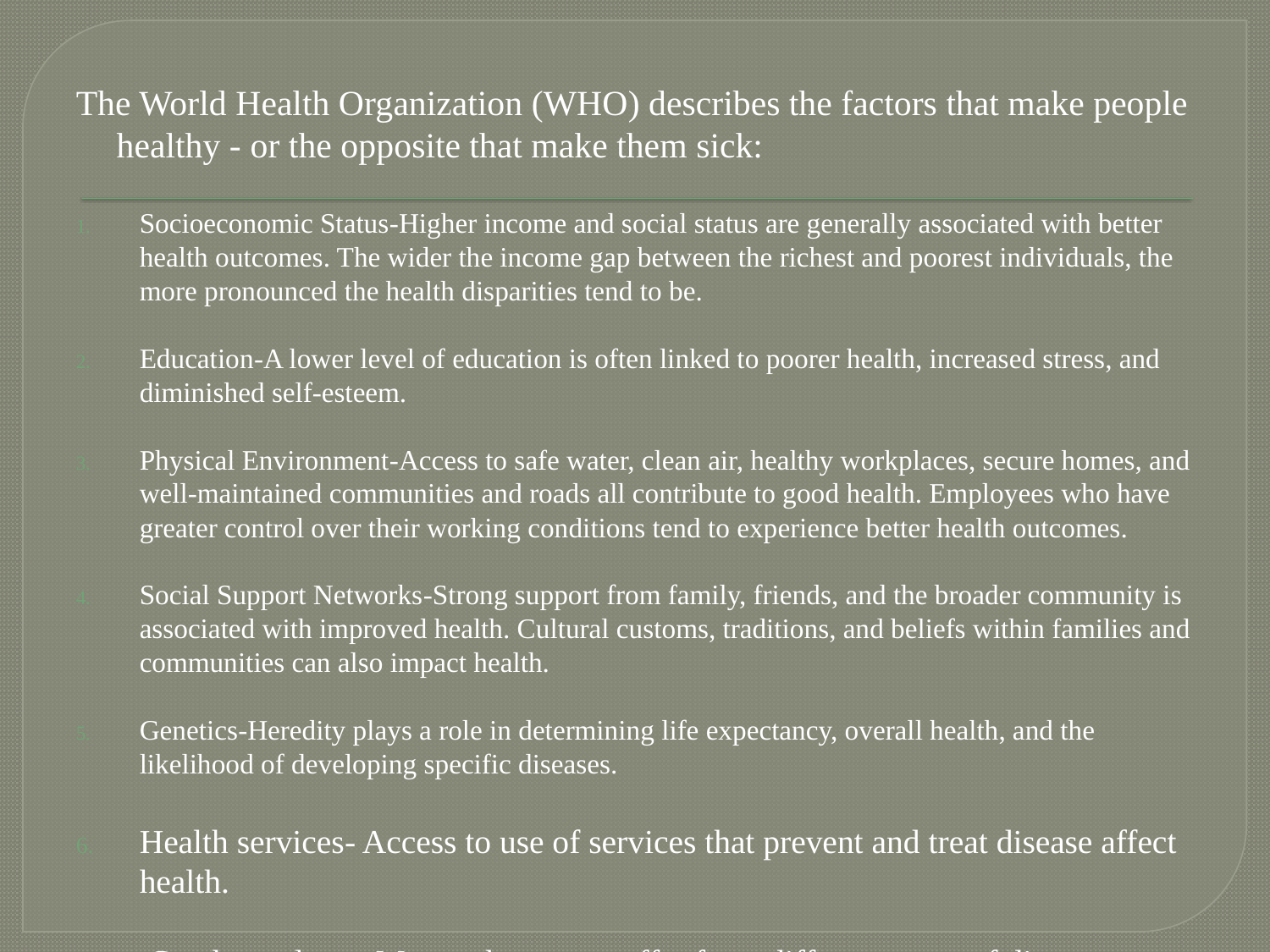

The World Health Organization (WHO) describes the factors that make people healthy - or the opposite that make them sick:

Socioeconomic Status-Higher income and social status are generally associated with better health outcomes. The wider the income gap between the richest and poorest individuals, the more pronounced the health disparities tend to be.

Education-A lower level of education is often linked to poorer health, increased stress, and diminished self-esteem.

Physical Environment-Access to safe water, clean air, healthy workplaces, secure homes, and well-maintained communities and roads all contribute to good health. Employees who have greater control over their working conditions tend to experience better health outcomes.

Social Support Networks-Strong support from family, friends, and the broader community is associated with improved health. Cultural customs, traditions, and beliefs within families and communities can also impact health.

Genetics-Heredity plays a role in determining life expectancy, overall health, and the likelihood of developing specific diseases.

Health services- Access to use of services that prevent and treat disease affect health.

 Gender and age: Men and women suffer from different types of diseases, at different ages.